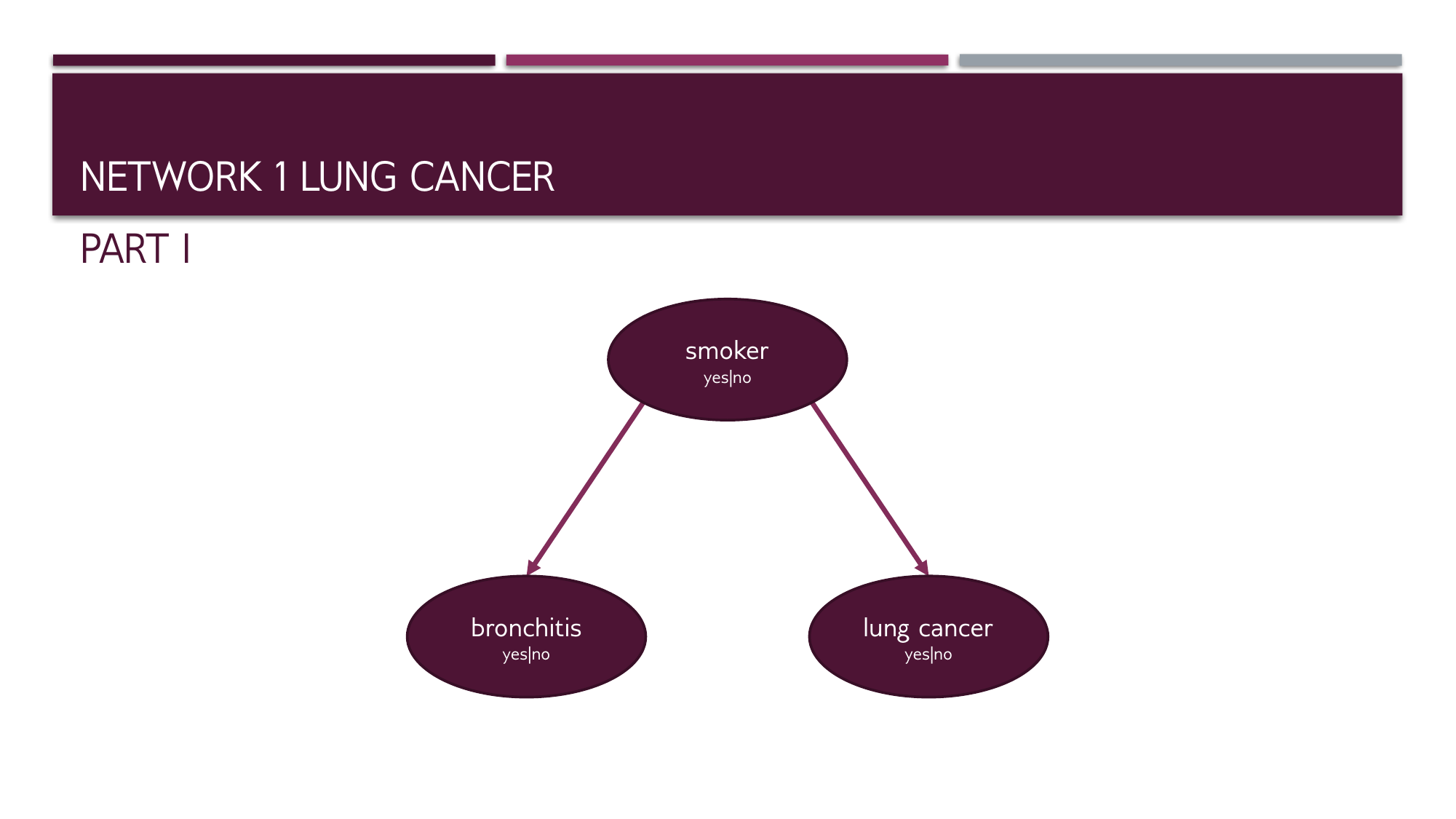

# Network 1 lung cancer
Part I
smoker
yes|no
lung cancer
yes|no
bronchitis
yes|no